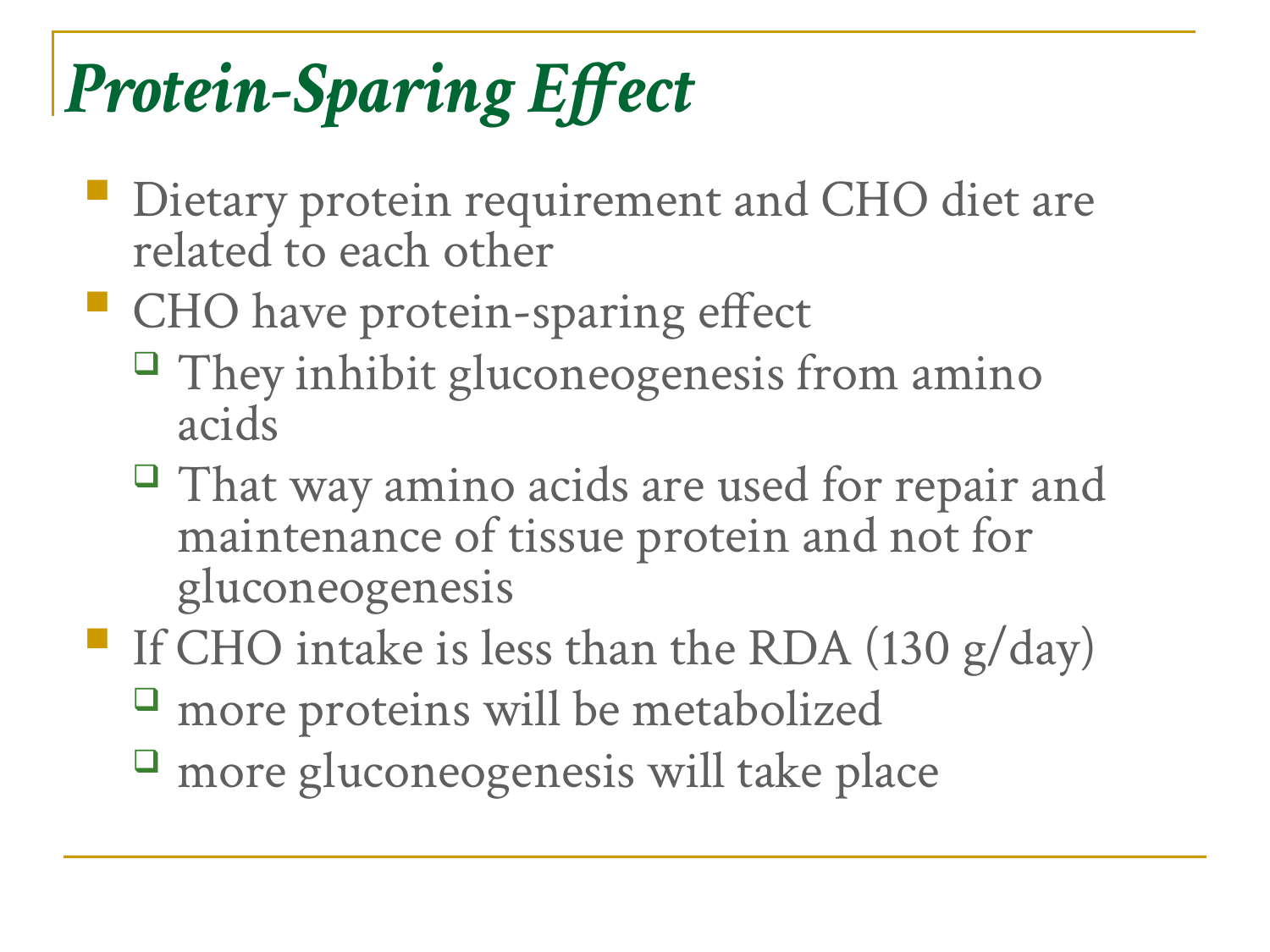

# Protein-Sparing Effect
Dietary protein requirement and CHO diet are related to each other
CHO have protein-sparing effect
They inhibit gluconeogenesis from amino acids
That way amino acids are used for repair and maintenance of tissue protein and not for gluconeogenesis
If CHO intake is less than the RDA (130 g/day)
more proteins will be metabolized
more gluconeogenesis will take place